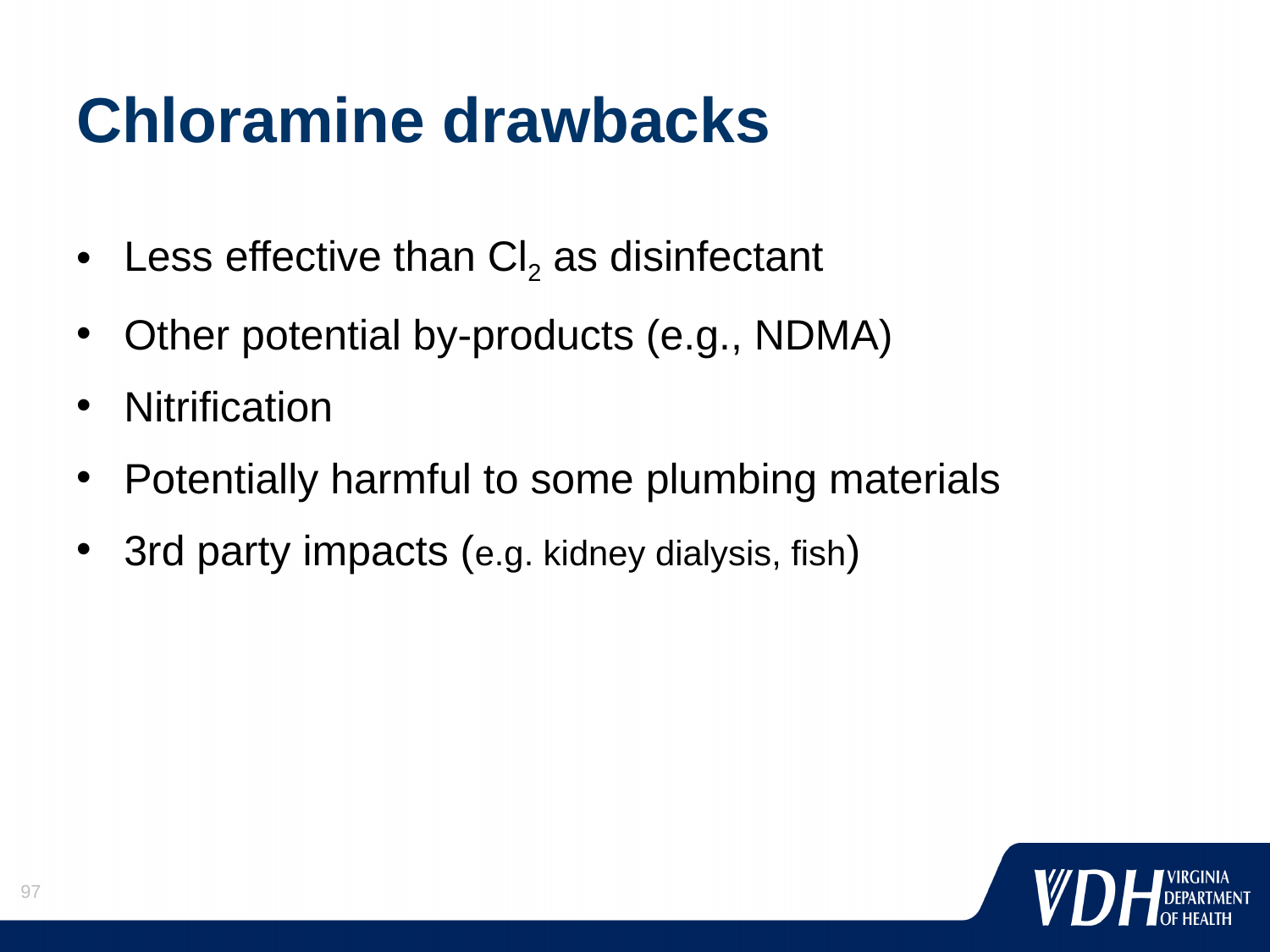

# Chloramine drawbacks
Less effective than Cl2 as disinfectant
Other potential by-products (e.g., NDMA)
Nitrification
Potentially harmful to some plumbing materials
3rd party impacts (e.g. kidney dialysis, fish)
97